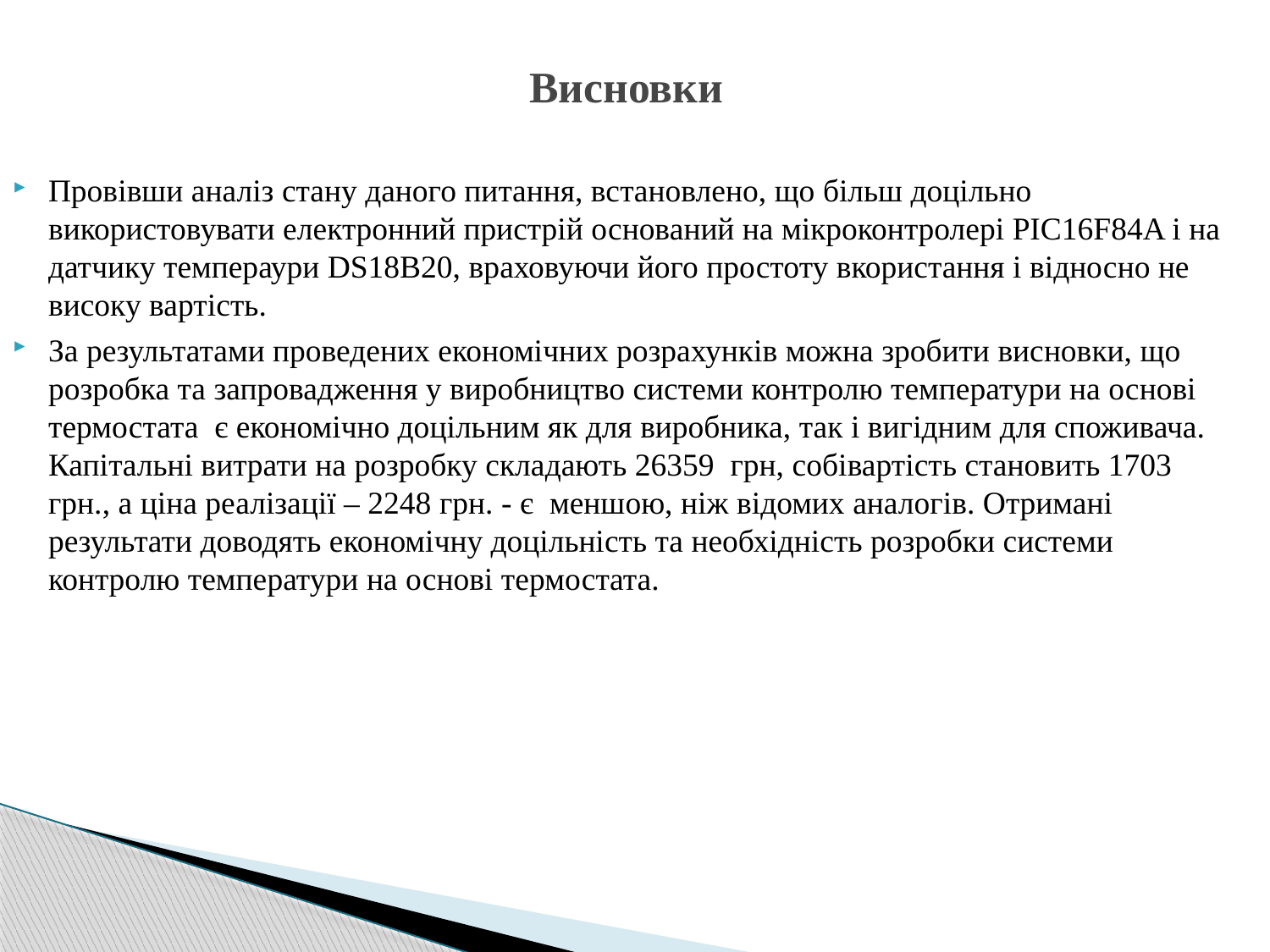

# Висновки

Провівши аналіз стану даного питання, встановлено, що більш доцільно використовувати електронний пристрій оснований на мікроконтролері PIC16F84A і на датчику темпераури DS18B20, враховуючи його простоту вкористання і відносно не високу вартість.
За результатами проведених економічних розрахунків можна зробити висновки, що розробка та запровадження у виробництво системи контролю температури на основі термостата  є економічно доцільним як для виробника, так і вигідним для споживача. Капітальні витрати на розробку складають 26359  грн, собівартість становить 1703   грн., а ціна реалізації – 2248 грн. - є  меншою, ніж відомих аналогів. Отримані результати доводять економічну доцільність та необхідність розробки системи контролю температури на основі термостата.